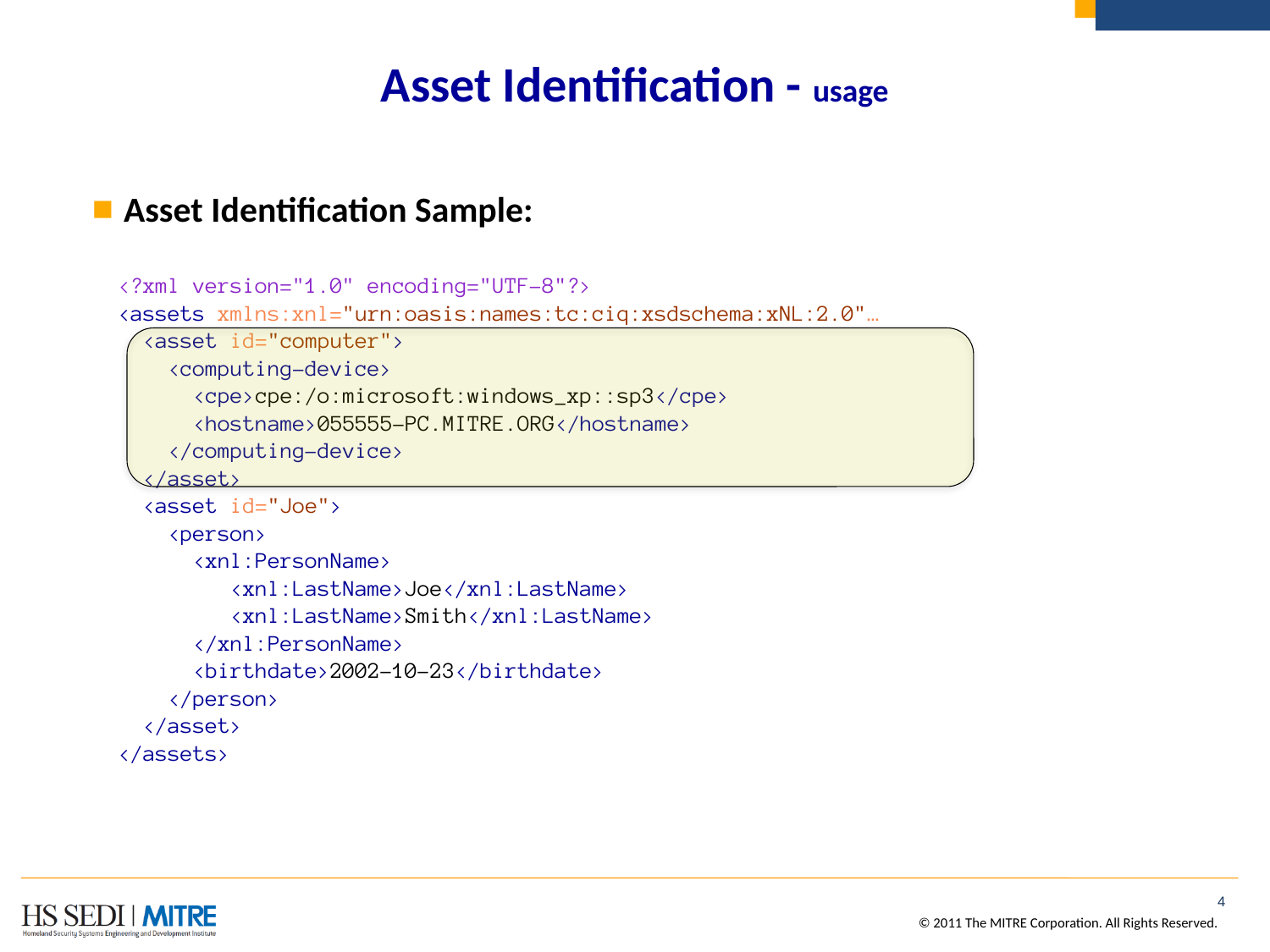

# Asset Identification - usage
Asset Identification Sample:
<?xml version="1.0" encoding="UTF-8"?>
<assets xmlns:xnl="urn:oasis:names:tc:ciq:xsdschema:xNL:2.0"…
  <asset id="computer">
    <computing-device>
      <cpe>cpe:/o:microsoft:windows_xp::sp3</cpe>
      <hostname>055555-PC.MITRE.ORG</hostname>
    </computing-device>
  </asset>
  <asset id="Joe">
    <person>
      <xnl:PersonName>
         <xnl:LastName>Joe</xnl:LastName>
         <xnl:LastName>Smith</xnl:LastName>
      </xnl:PersonName>
      <birthdate>2002-10-23</birthdate>
    </person>
  </asset>
</assets>

4